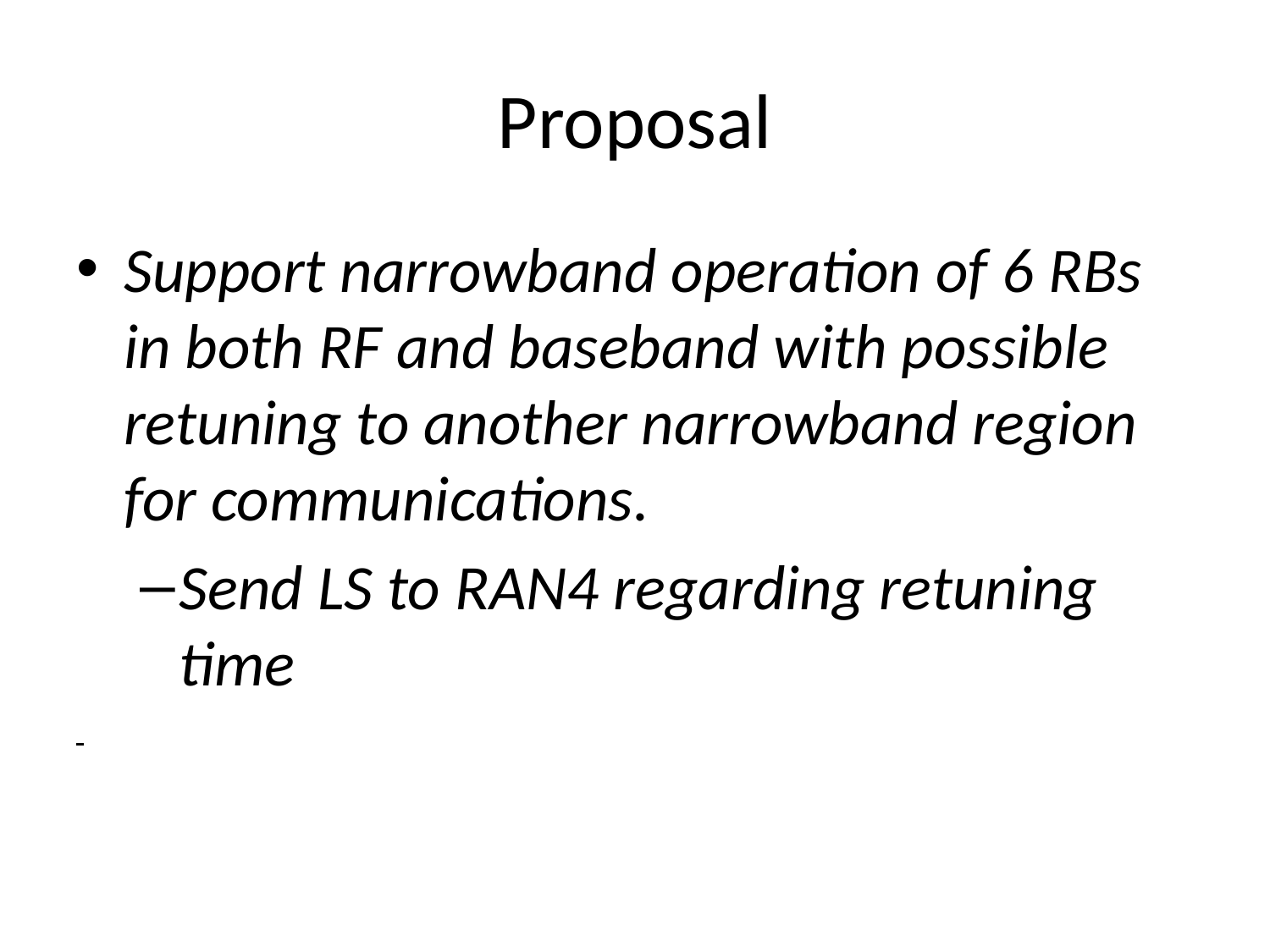

# Proposal
Support narrowband operation of 6 RBs in both RF and baseband with possible retuning to another narrowband region for communications.
Send LS to RAN4 regarding retuning time